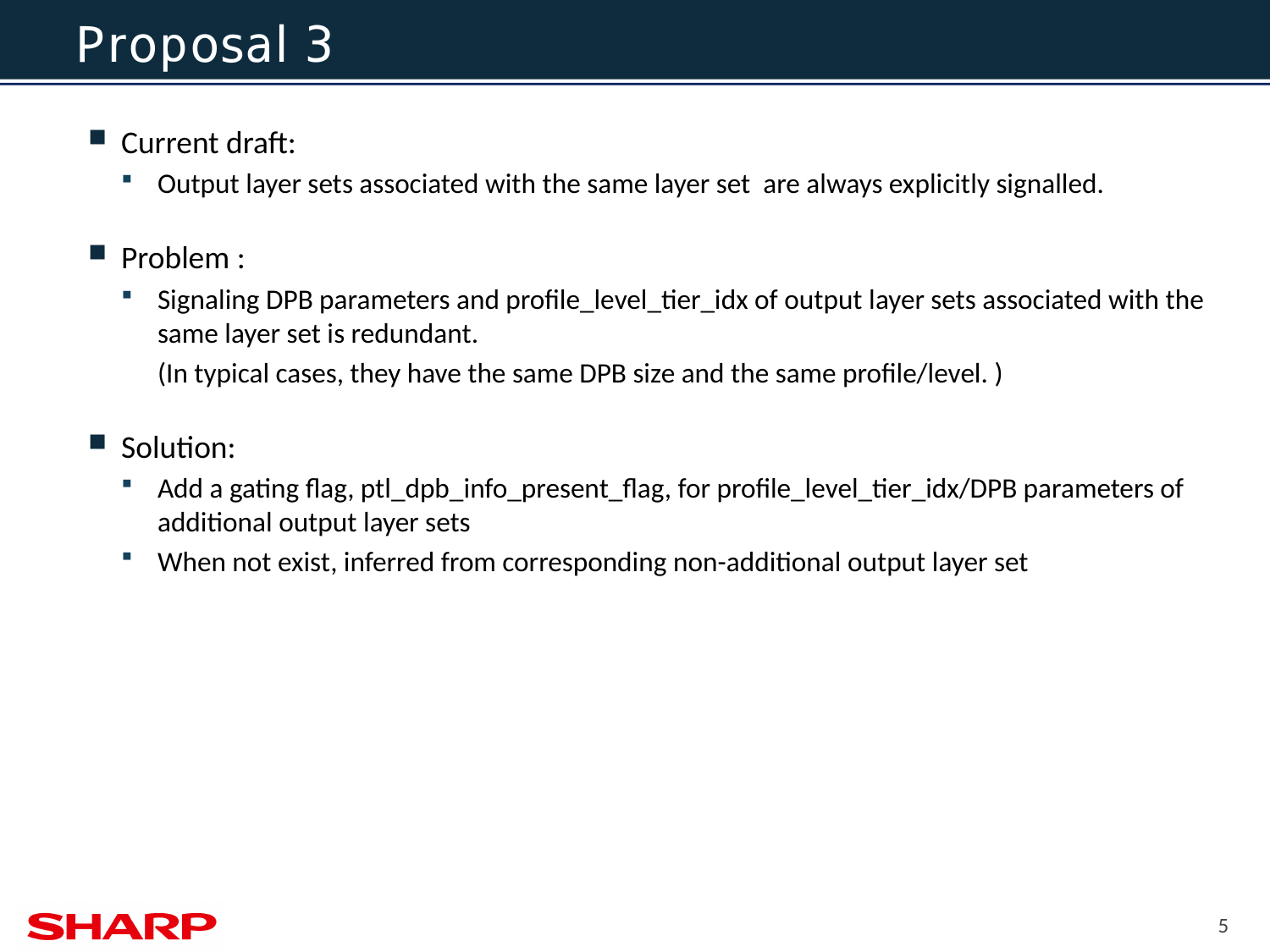

# Proposal 3
Current draft:
Output layer sets associated with the same layer set  are always explicitly signalled.

Problem :
Signaling DPB parameters and profile_level_tier_idx of output layer sets associated with the same layer set is redundant.
	(In typical cases, they have the same DPB size and the same profile/level. )

Solution:
Add a gating flag, ptl_dpb_info_present_flag, for profile_level_tier_idx/DPB parameters of additional output layer sets
When not exist, inferred from corresponding non-additional output layer set

5